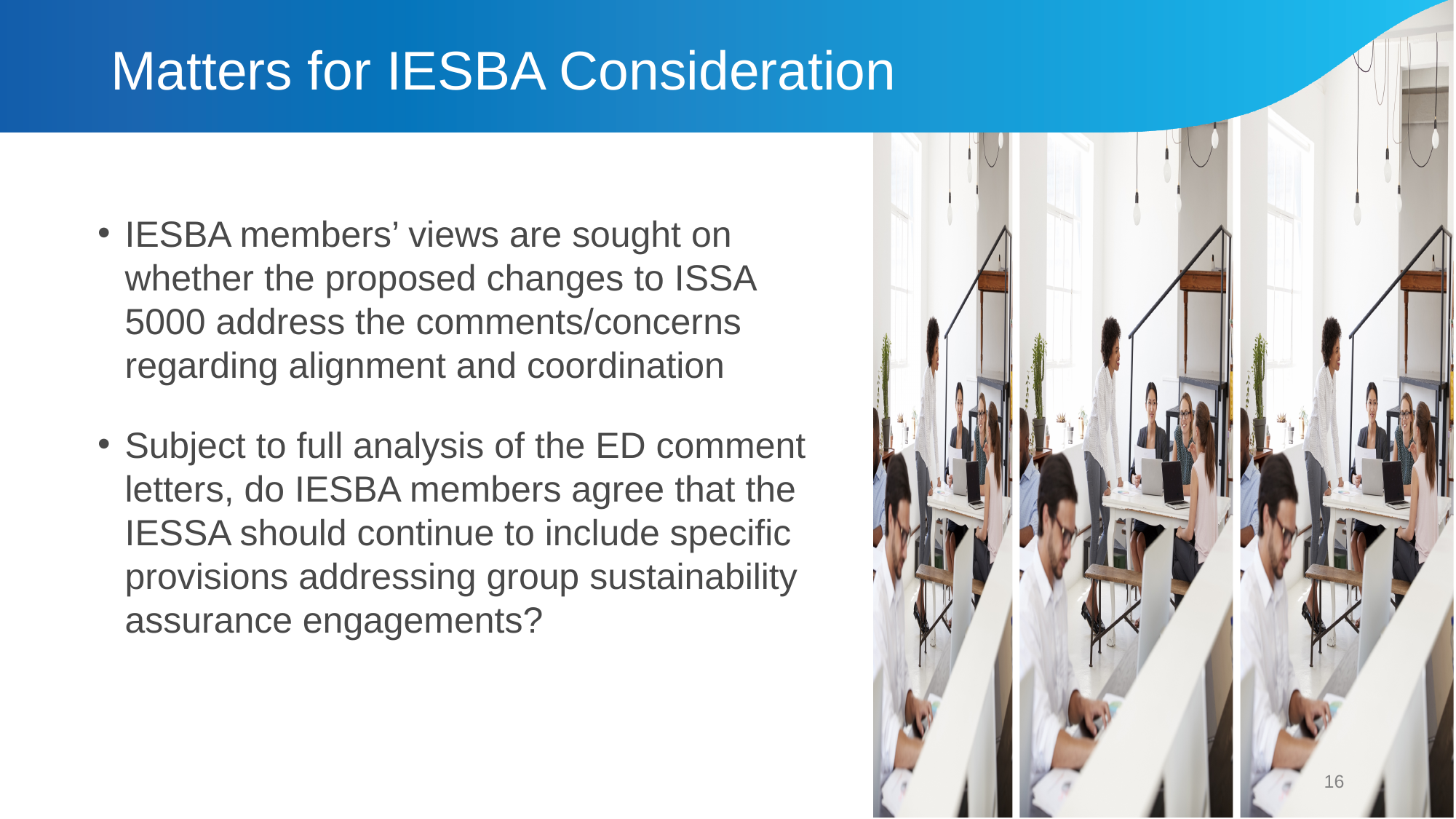

# Matters for IESBA Consideration
IESBA members’ views are sought on whether the proposed changes to ISSA 5000 address the comments/concerns regarding alignment and coordination
Subject to full analysis of the ED comment letters, do IESBA members agree that the IESSA should continue to include specific provisions addressing group sustainability assurance engagements?

16